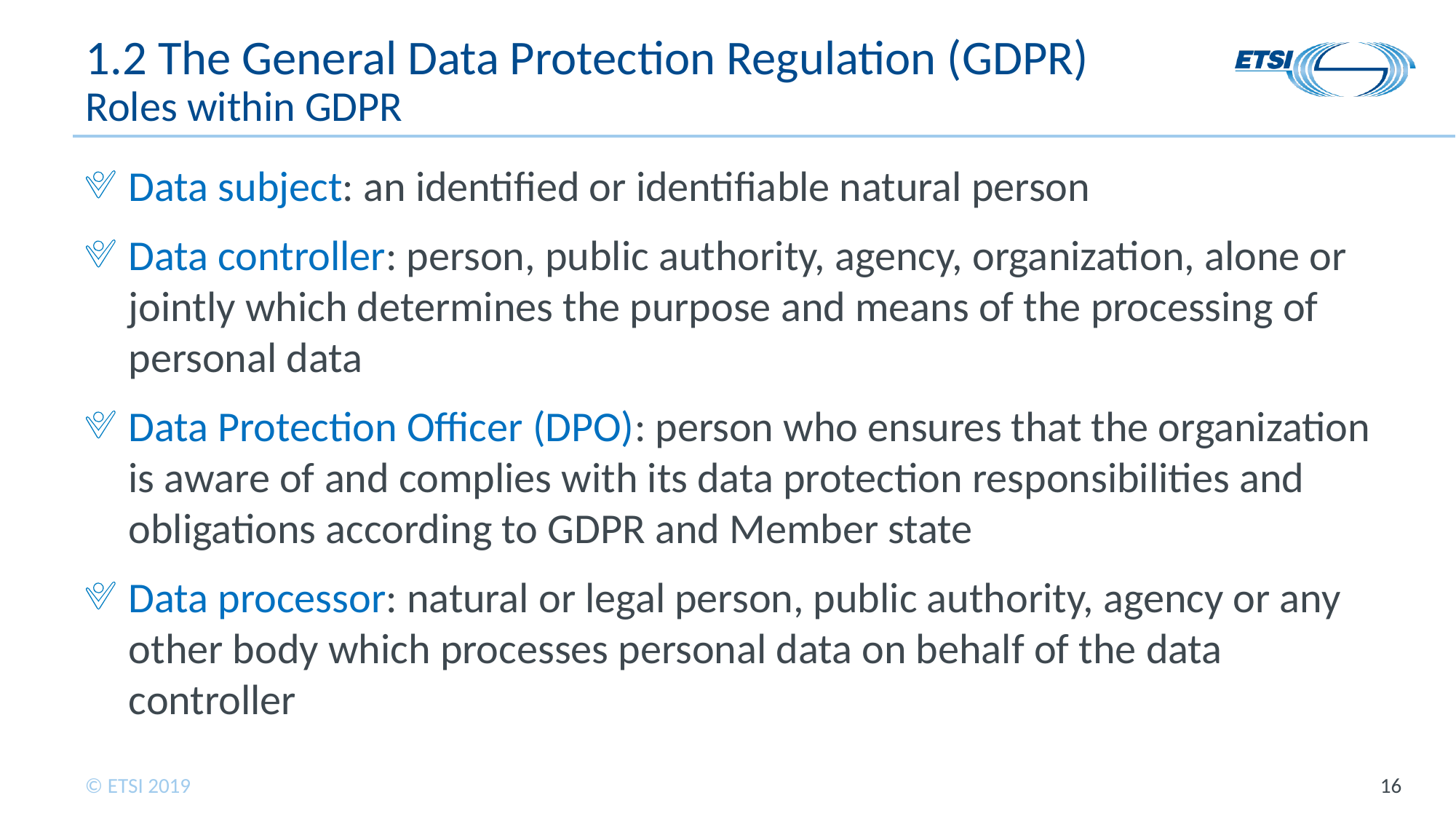

# 1.2 The General Data Protection Regulation (GDPR) Roles within GDPR
Data subject: an identified or identifiable natural person
Data controller: person, public authority, agency, organization, alone or jointly which determines the purpose and means of the processing of personal data
Data Protection Officer (DPO): person who ensures that the organization is aware of and complies with its data protection responsibilities and obligations according to GDPR and Member state
Data processor: natural or legal person, public authority, agency or any other body which processes personal data on behalf of the data controller